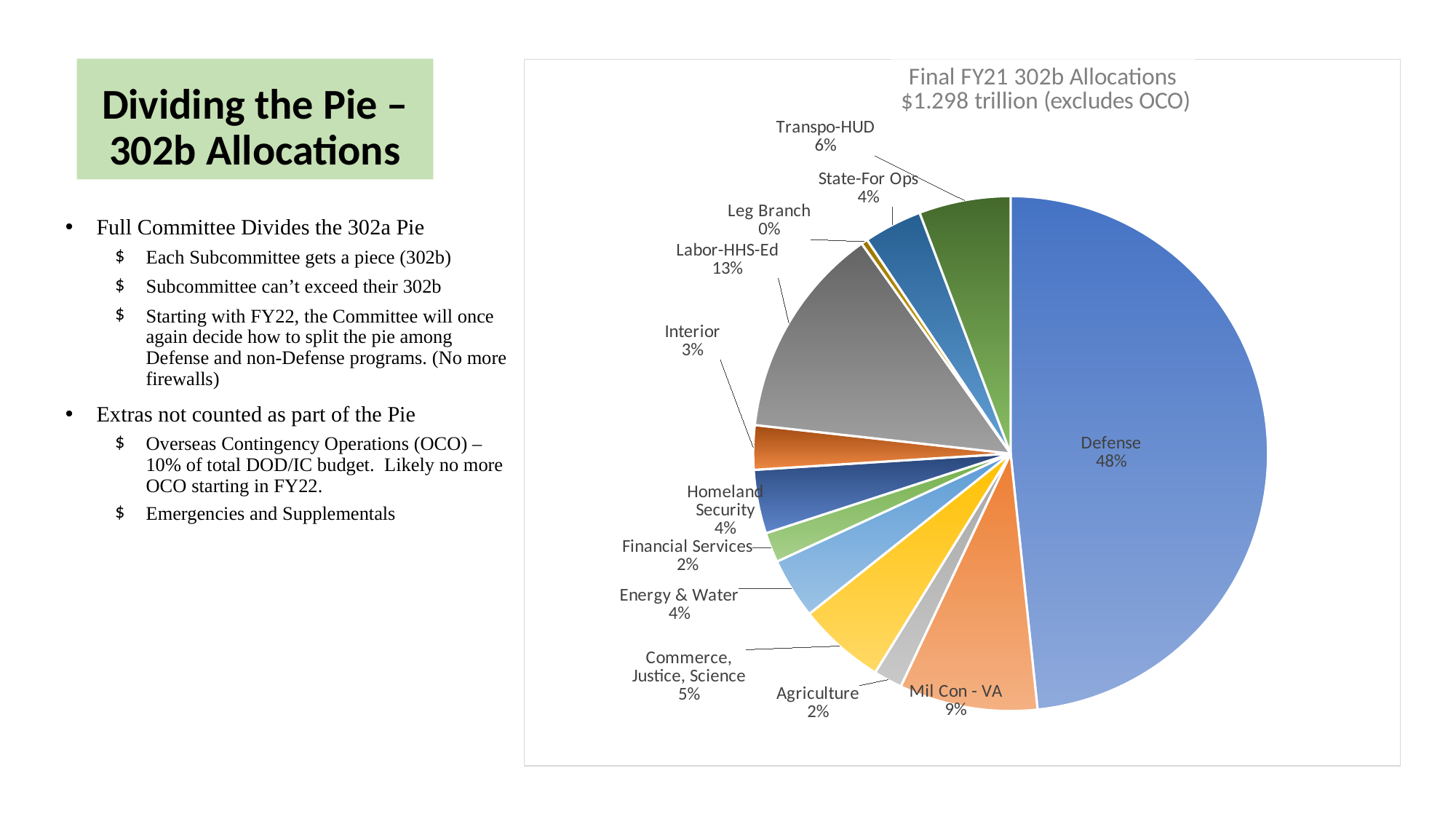

# Dividing the Pie –302b Allocations

### Chart: Final FY21 302b Allocations
 $1.298 trillion (excludes OCO)

| Category | FY21 Allocations  |
|---|---|
| Defense | 627.312 |
| Mil Con - VA | 112.774 |
| Agriculture | 23.395 |
| Commerce, Justice, Science | 71.123 |
| Energy & Water | 49.452 |
| Financial Services | 24.425 |
| Homeland Security | 51.877 |
| Interior | 36.107 |
| Labor-HHS-Ed | 174.073 |
| Leg Branch | 5.3 |
| State-For Ops | 47.505 |
| Transpo-HUD | 74.658 |
Full Committee Divides the 302a Pie
Each Subcommittee gets a piece (302b)
Subcommittee can’t exceed their 302b
Starting with FY22, the Committee will once again decide how to split the pie among Defense and non-Defense programs. (No more firewalls)
Extras not counted as part of the Pie
Overseas Contingency Operations (OCO) – 10% of total DOD/IC budget.  Likely no more OCO starting in FY22.
Emergencies and Supplementals